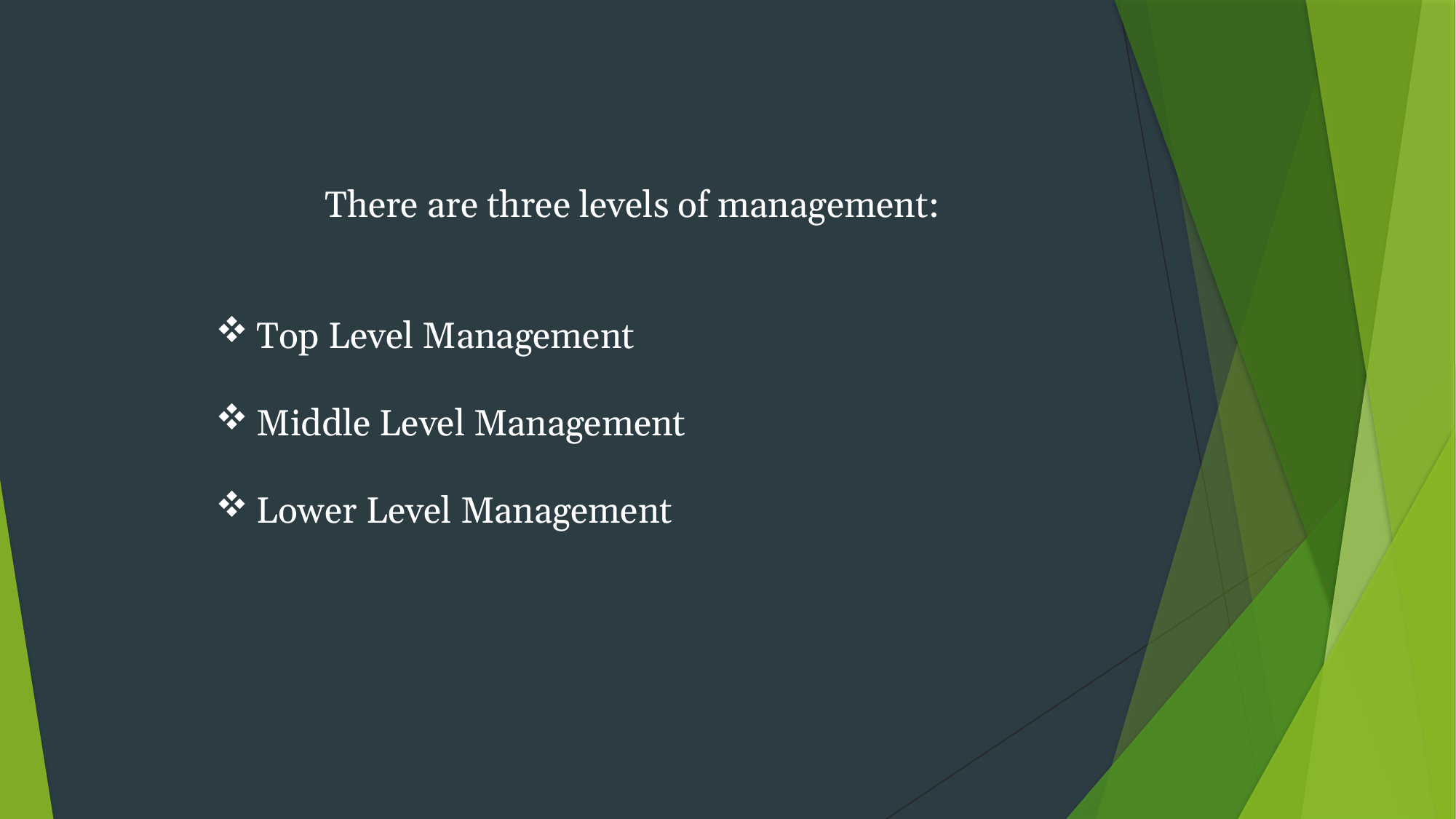

There are three levels of management:

Top Level Management

Middle Level Management

Lower Level Management